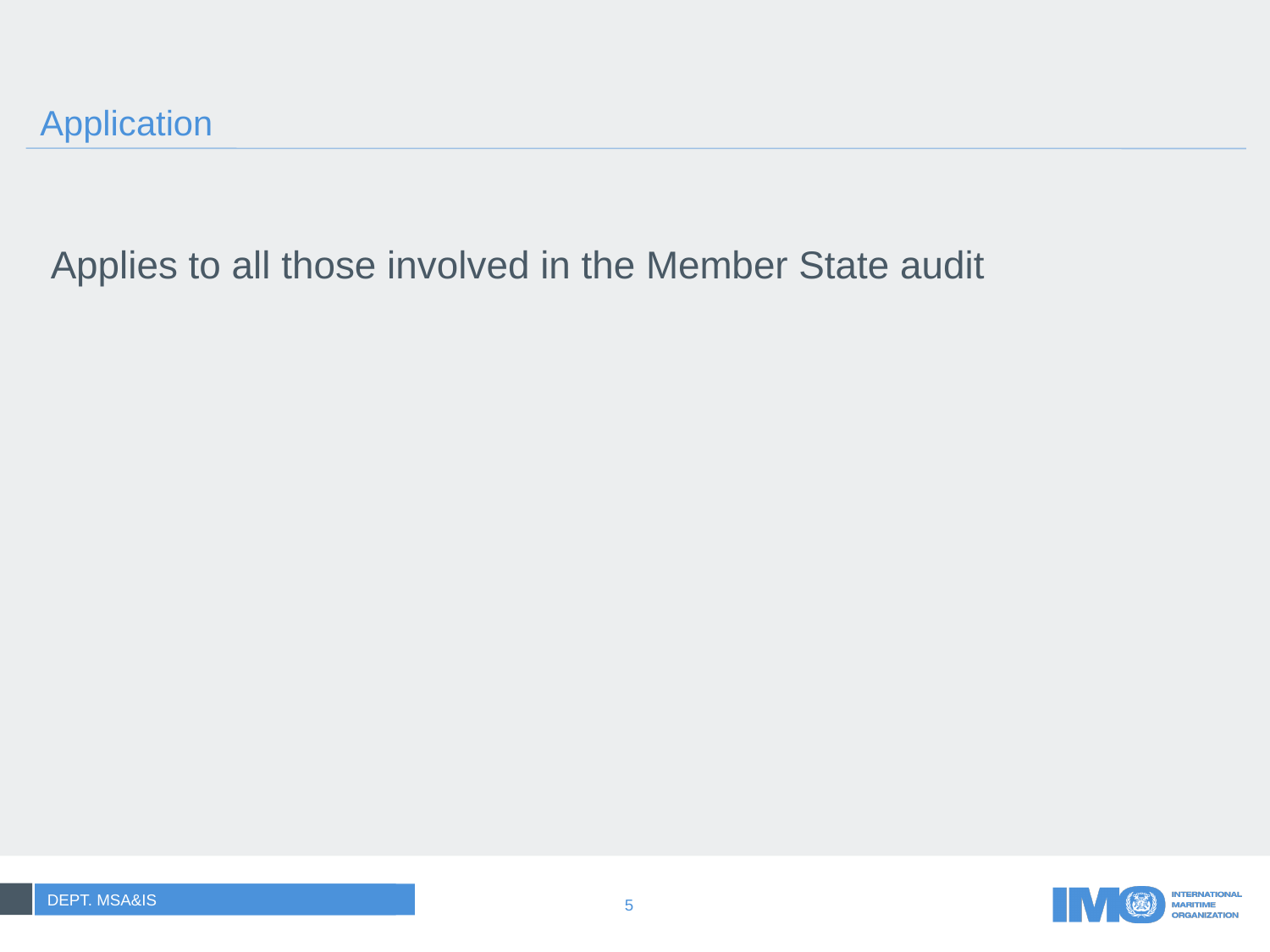

# Application

Applies to all those involved in the Member State audit